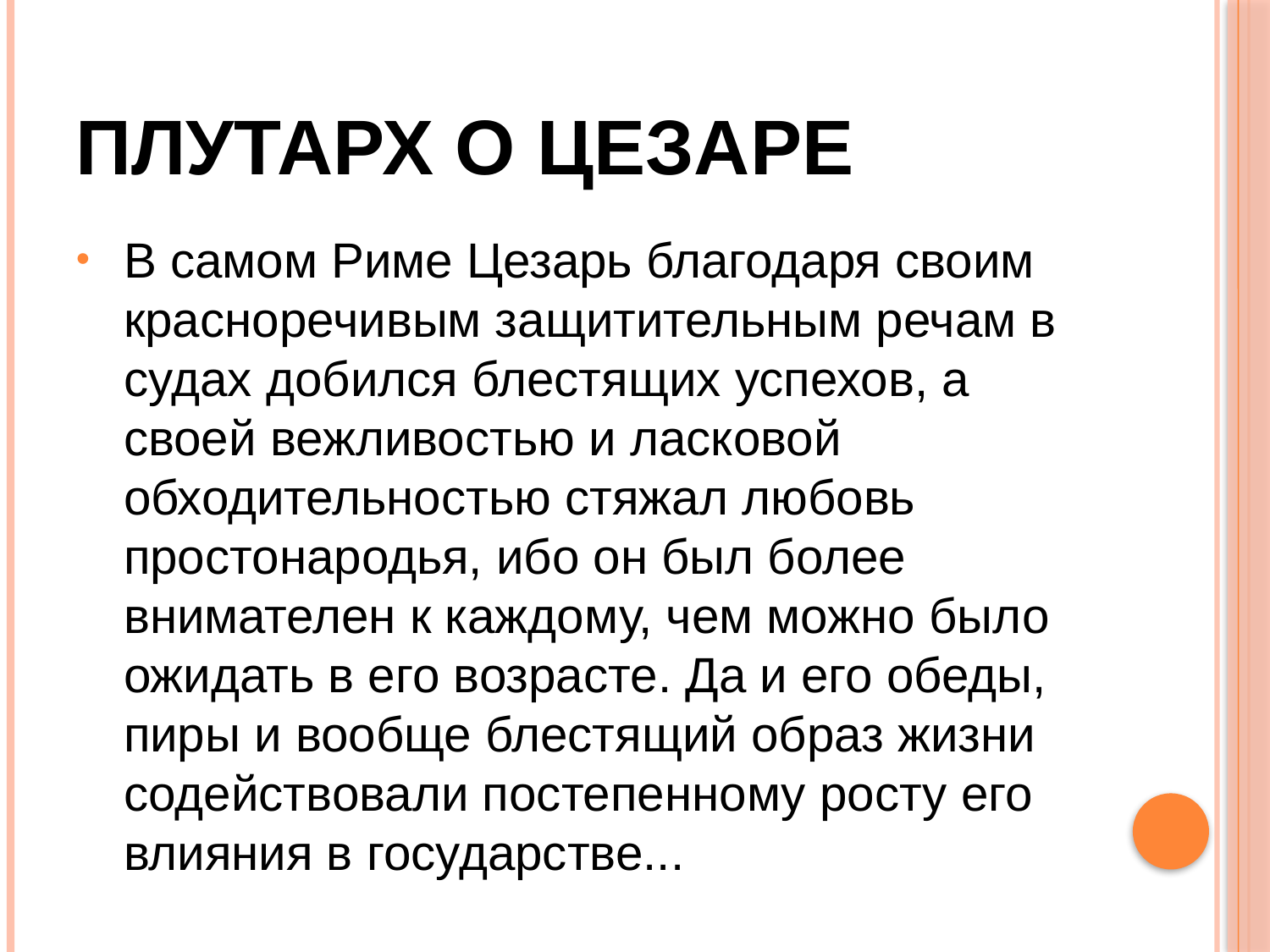

# Плутарх о Цезаре
В самом Риме Цезарь благодаря своим красноречивым защитительным речам в судах добился блестящих успехов, а своей вежливостью и ласковой обходительностью стяжал любовь простонародья, ибо он был более внимателен к каждому, чем можно было ожидать в его возрасте. Да и его обеды, пиры и вообще блестящий образ жизни содействовали постепенному росту его влияния в государстве...